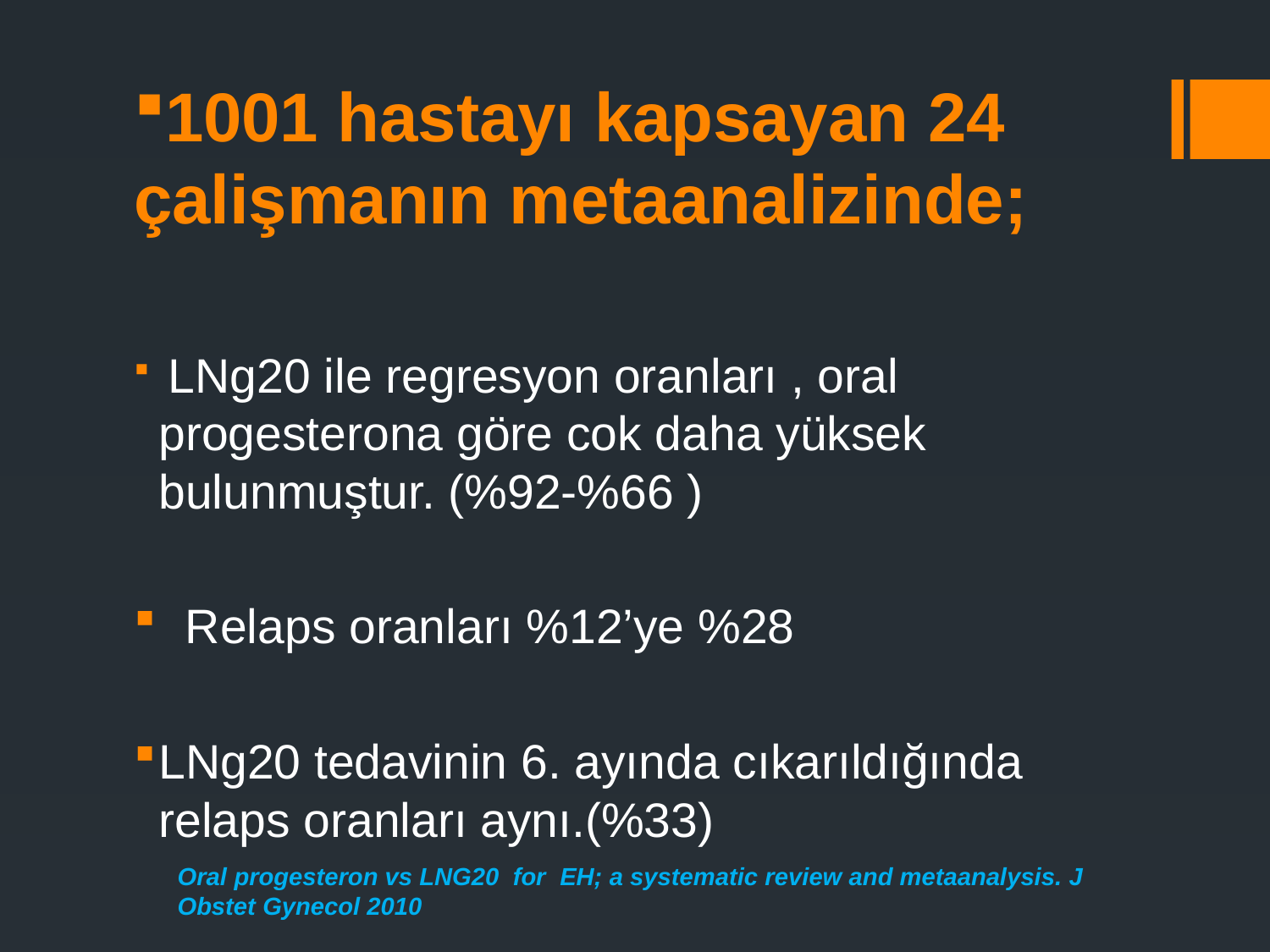

1001 hastayı kapsayan 24 çalişmanın metaanalizinde;

 LNg20 ile regresyon oranları , oral progesterona göre cok daha yüksek bulunmuştur. (%92-%66 )

  Relaps oranları %12’ye %28

LNg20 tedavinin 6. ayında cıkarıldığında  relaps oranları aynı.(%33)

Oral progesteron vs LNG20  for  EH; a systematic review and metaanalysis. J Obstet Gynecol 2010